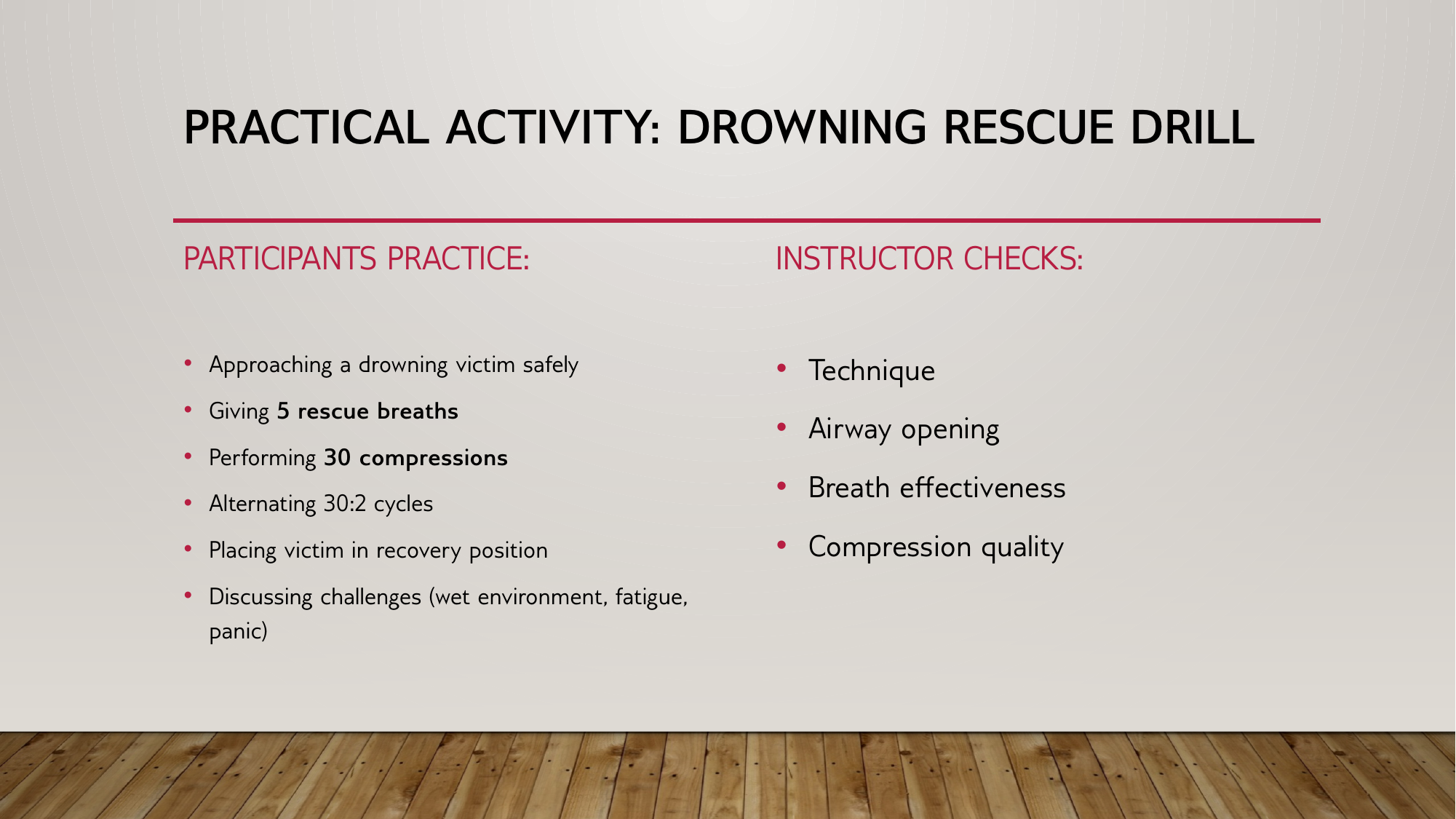

# Practical Activity: Drowning Rescue Drill
Participants practice:

Instructor checks:

Technique
Airway opening
Breath effectiveness
Compression quality

Approaching a drowning victim safely
Giving 5 rescue breaths
Performing 30 compressions
Alternating 30:2 cycles
Placing victim in recovery position
Discussing challenges (wet environment, fatigue, panic)